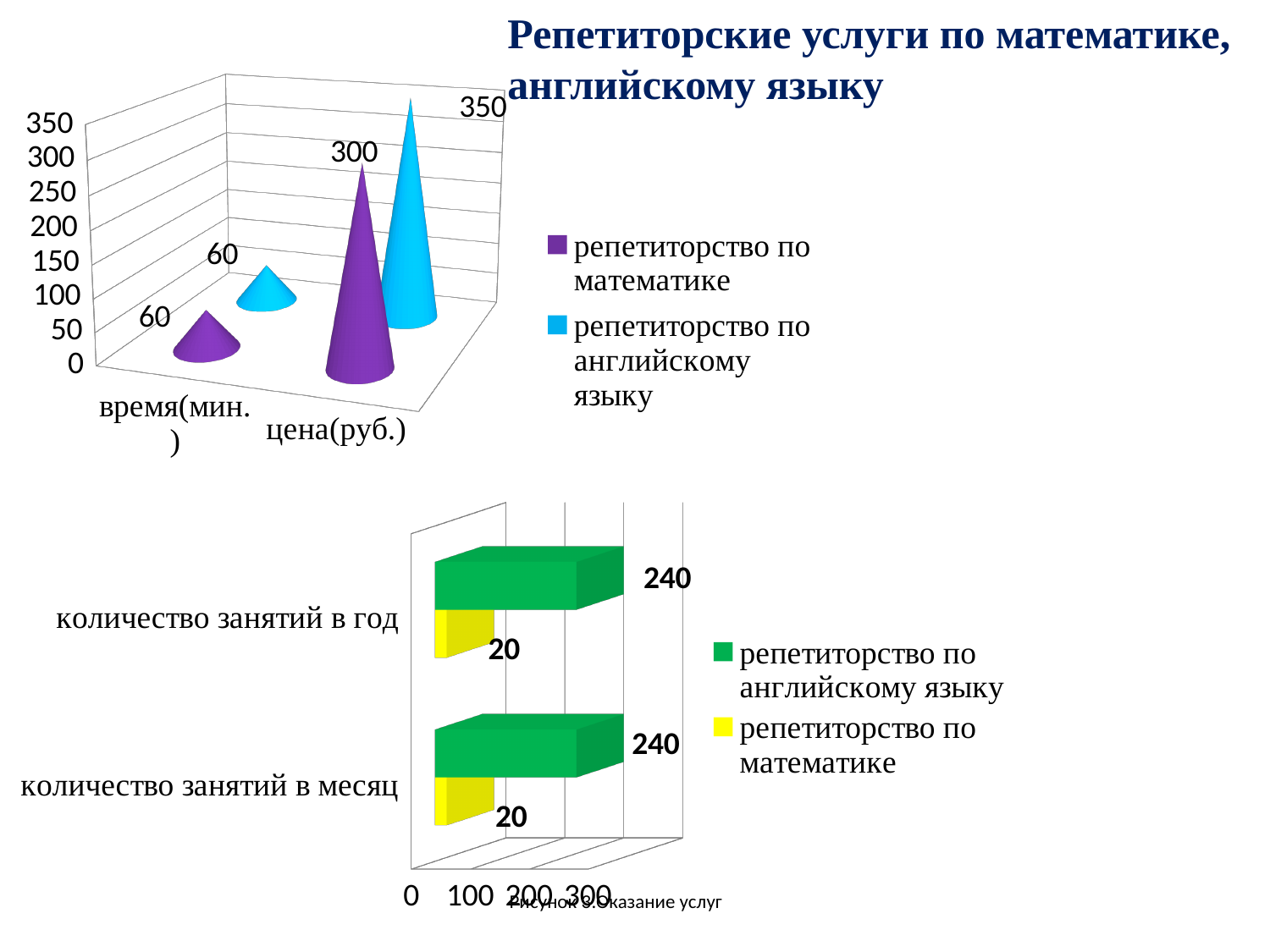

Репетиторские услуги по математике, английскому языку

[unsupported chart]

[unsupported chart]

Рисунок 3.Оказание услуг